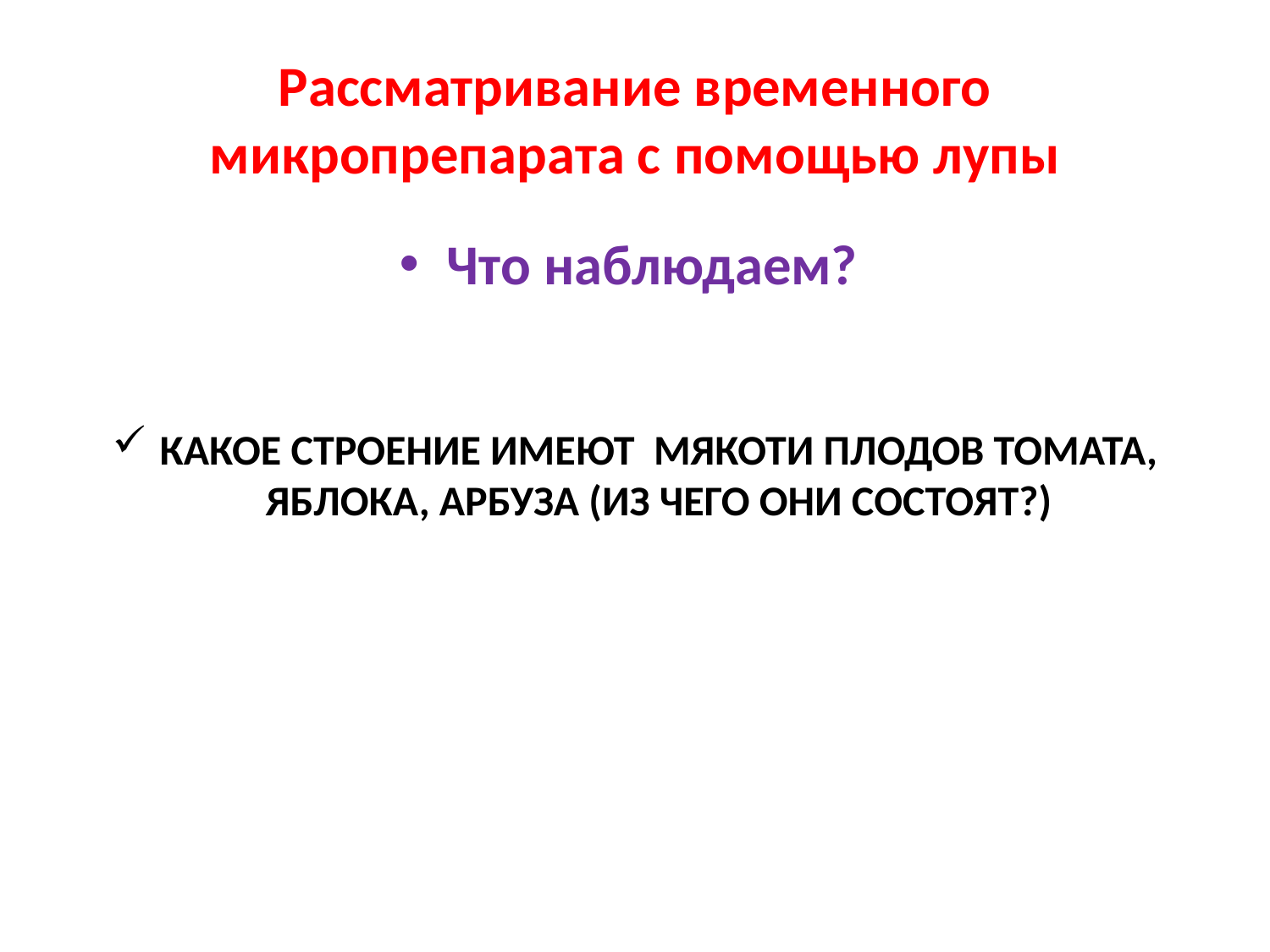

# Рассматривание временного микропрепарата с помощью лупы
Что наблюдаем?

КАКОЕ СТРОЕНИЕ ИМЕЮТ  МЯКОТИ ПЛОДОВ ТОМАТА, ЯБЛОКА, АРБУЗА (ИЗ ЧЕГО ОНИ СОСТОЯТ?)